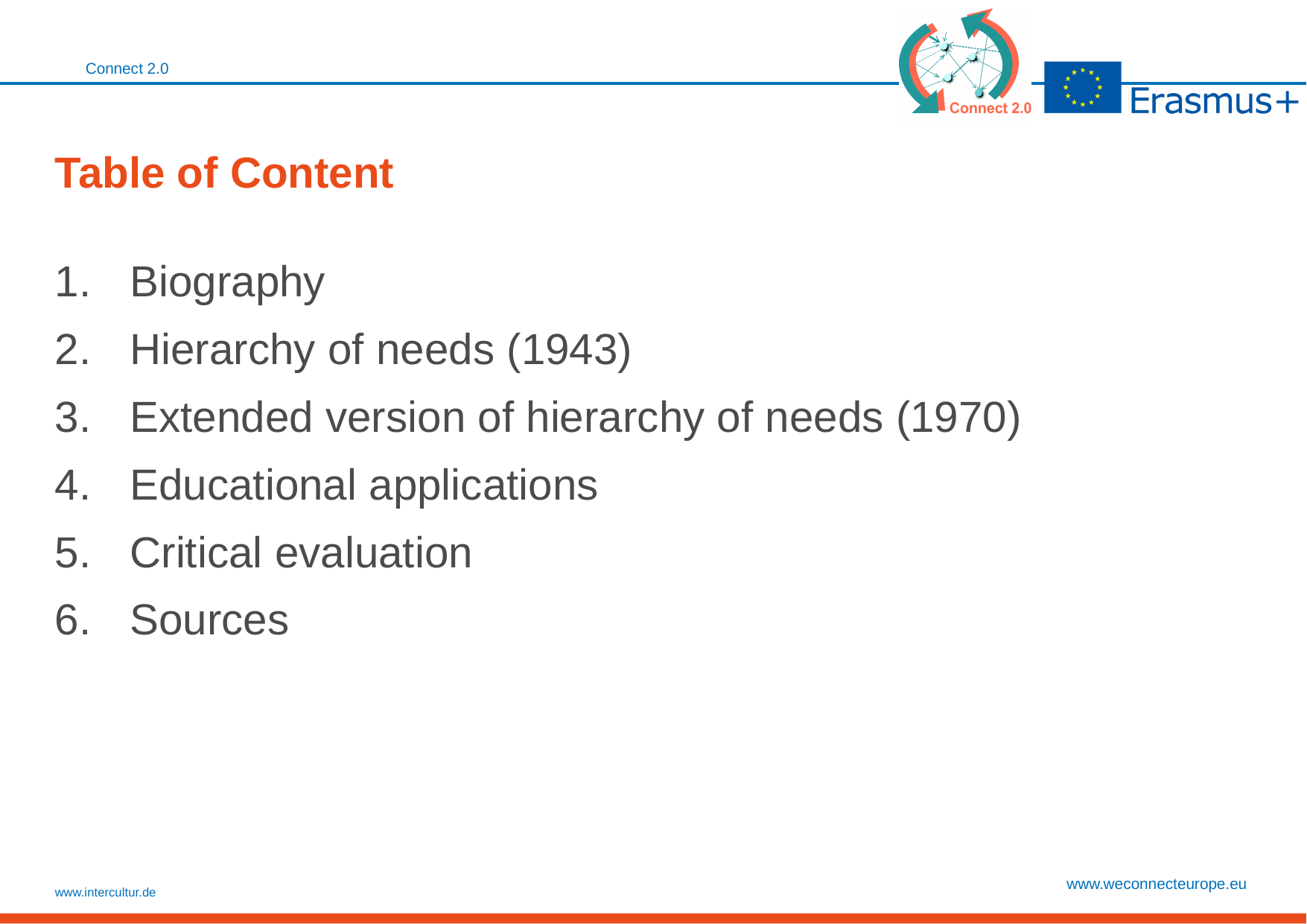

Connect 2.0
# Table of Content
 Biography
 Hierarchy of needs (1943)
 Extended version of hierarchy of needs (1970)
 Educational applications
 Critical evaluation
 Sources